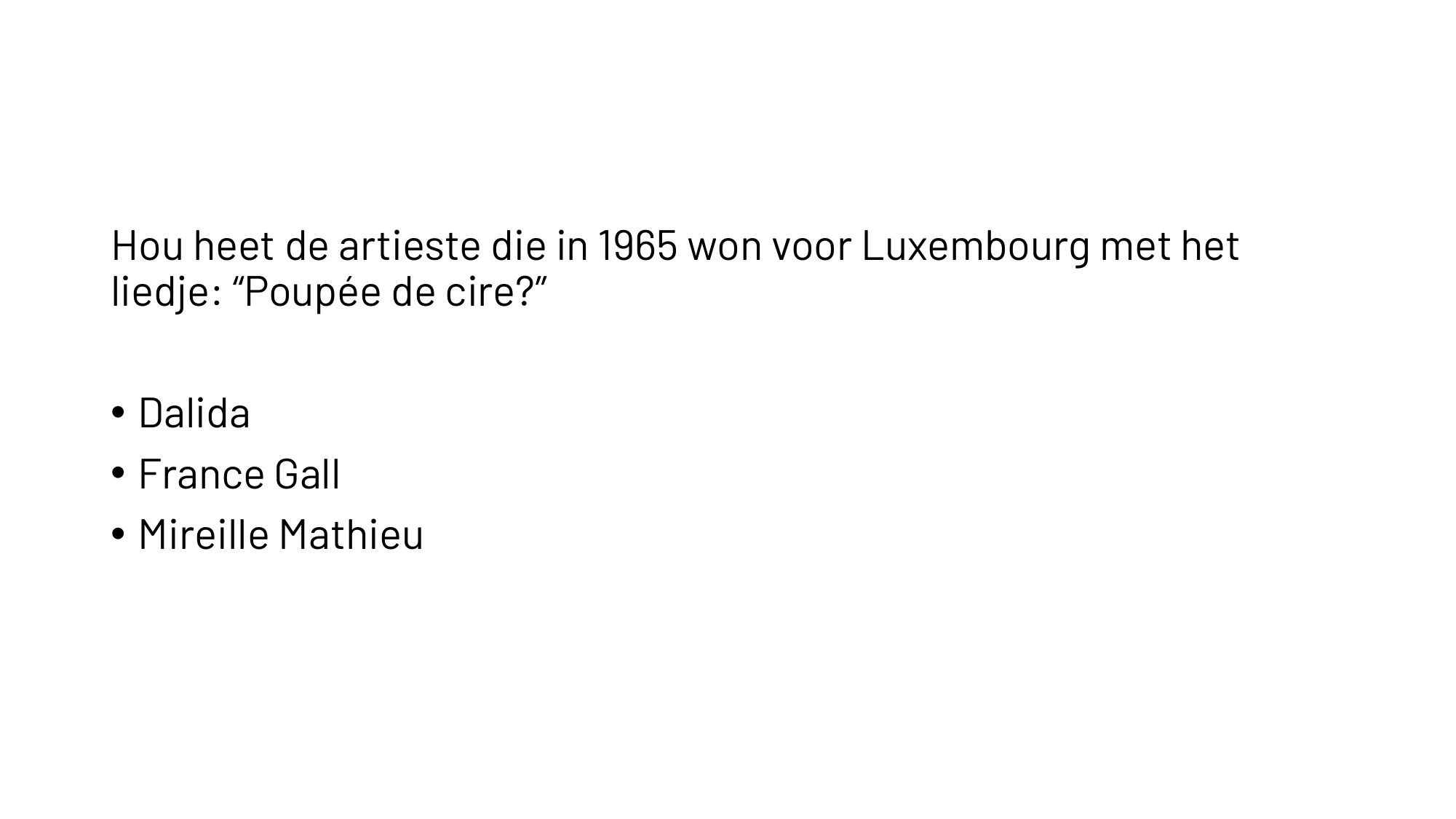

Hou heet de artieste die in 1965 won voor Luxembourg met het liedje: “Poupée de cire?”

Dalida
France Gall
Mireille Mathieu